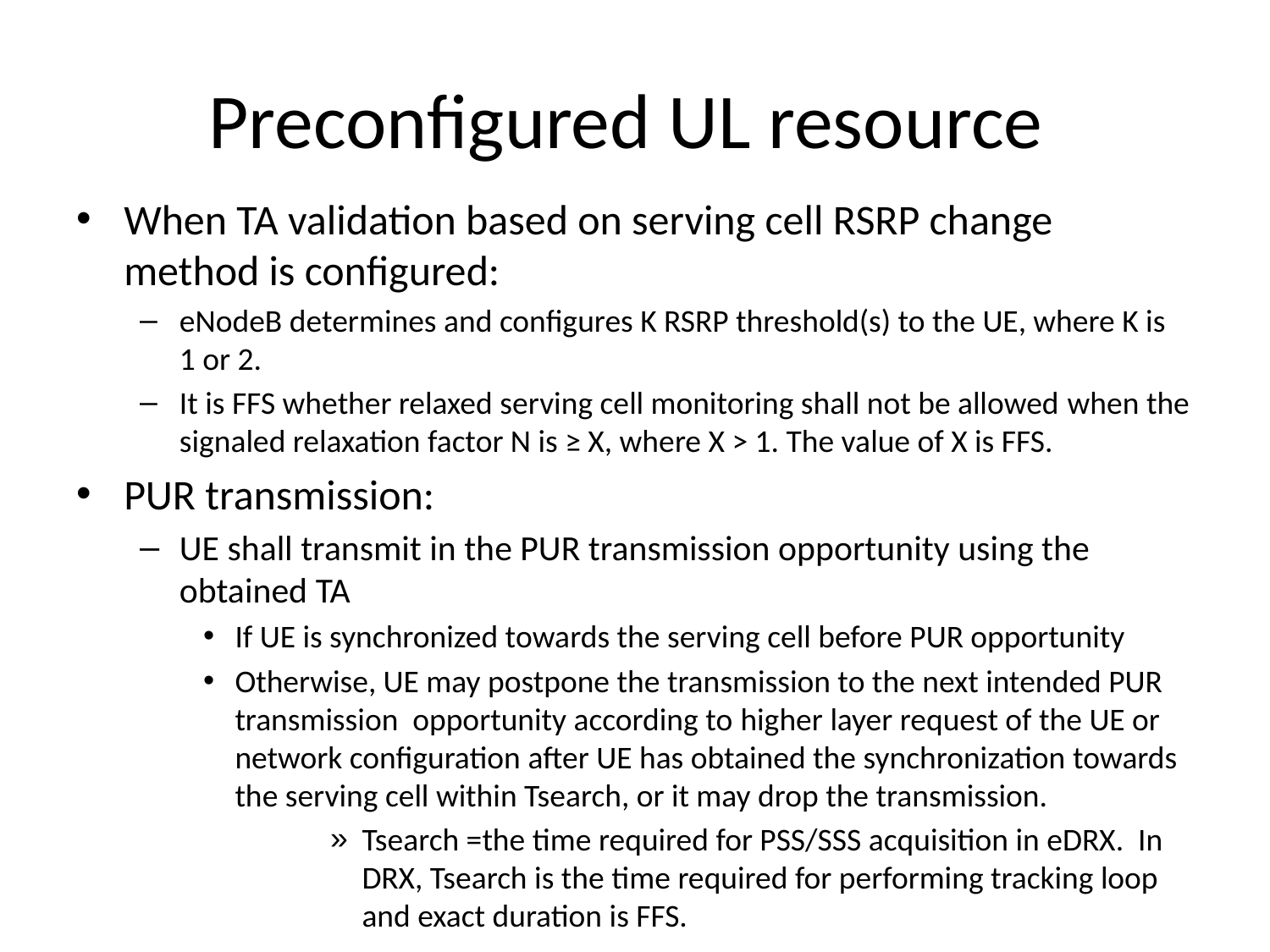

# Preconfigured UL resource
When TA validation based on serving cell RSRP change method is configured:
eNodeB determines and configures K RSRP threshold(s) to the UE, where K is  1 or 2.
It is FFS whether relaxed serving cell monitoring shall not be allowed when the signaled relaxation factor N is ≥ X, where X > 1. The value of X is FFS.
PUR transmission:
UE shall transmit in the PUR transmission opportunity using the obtained TA
If UE is synchronized towards the serving cell before PUR opportunity
Otherwise, UE may postpone the transmission to the next intended PUR transmission  opportunity according to higher layer request of the UE or network configuration after UE has obtained the synchronization towards the serving cell within Tsearch, or it may drop the transmission.
Tsearch =the time required for PSS/SSS acquisition in eDRX.  In DRX, Tsearch is the time required for performing tracking loop and exact duration is FFS.